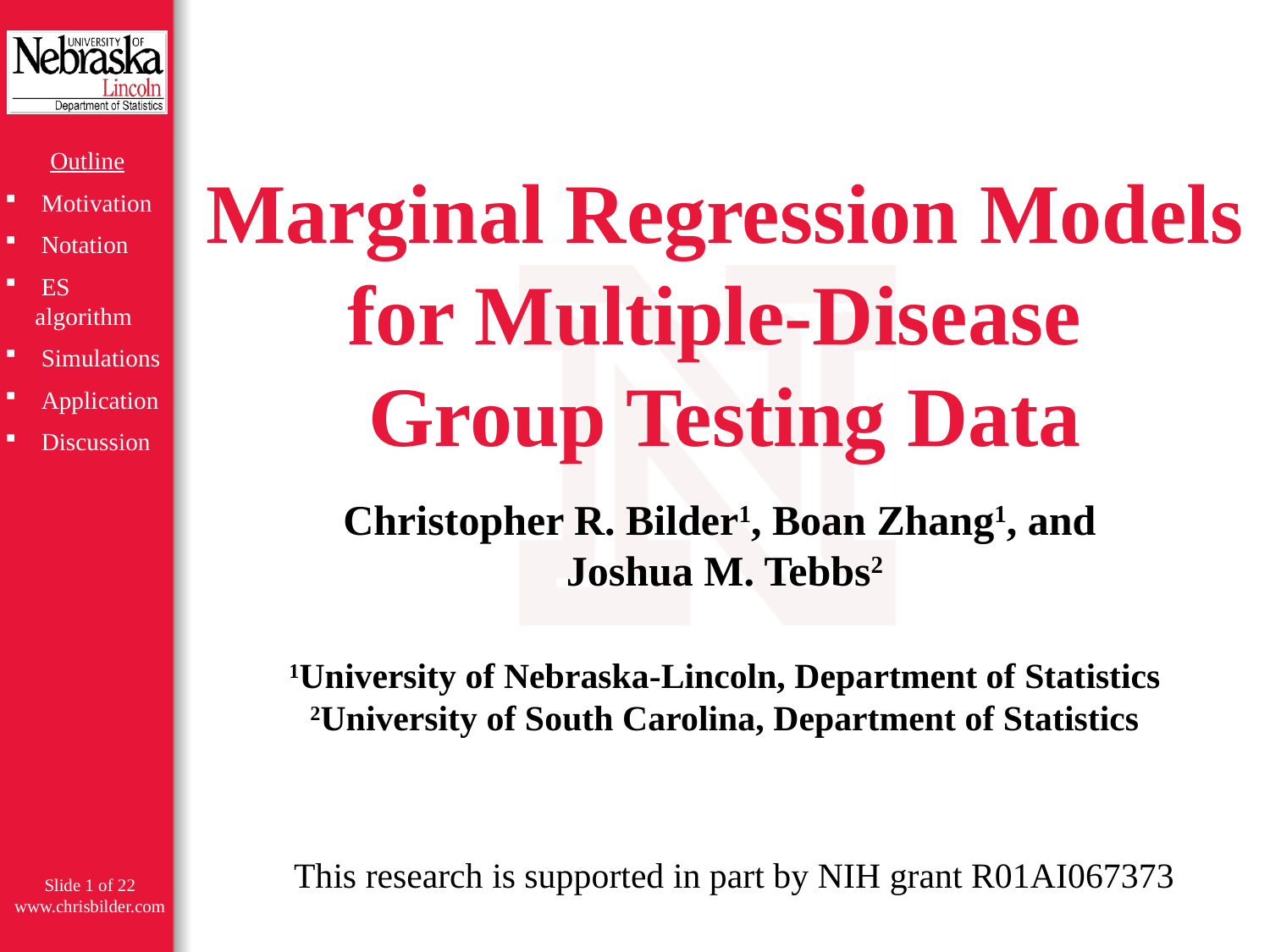

Outline
 Motivation
 Notation
 ES algorithm
 Simulations
 Application
 Discussion
# Marginal Regression Models for Multiple-Disease Group Testing Data
Christopher R. Bilder1, Boan Zhang1, and
Joshua M. Tebbs2
1University of Nebraska-Lincoln, Department of Statistics
2University of South Carolina, Department of Statistics
This research is supported in part by NIH grant R01AI067373
1